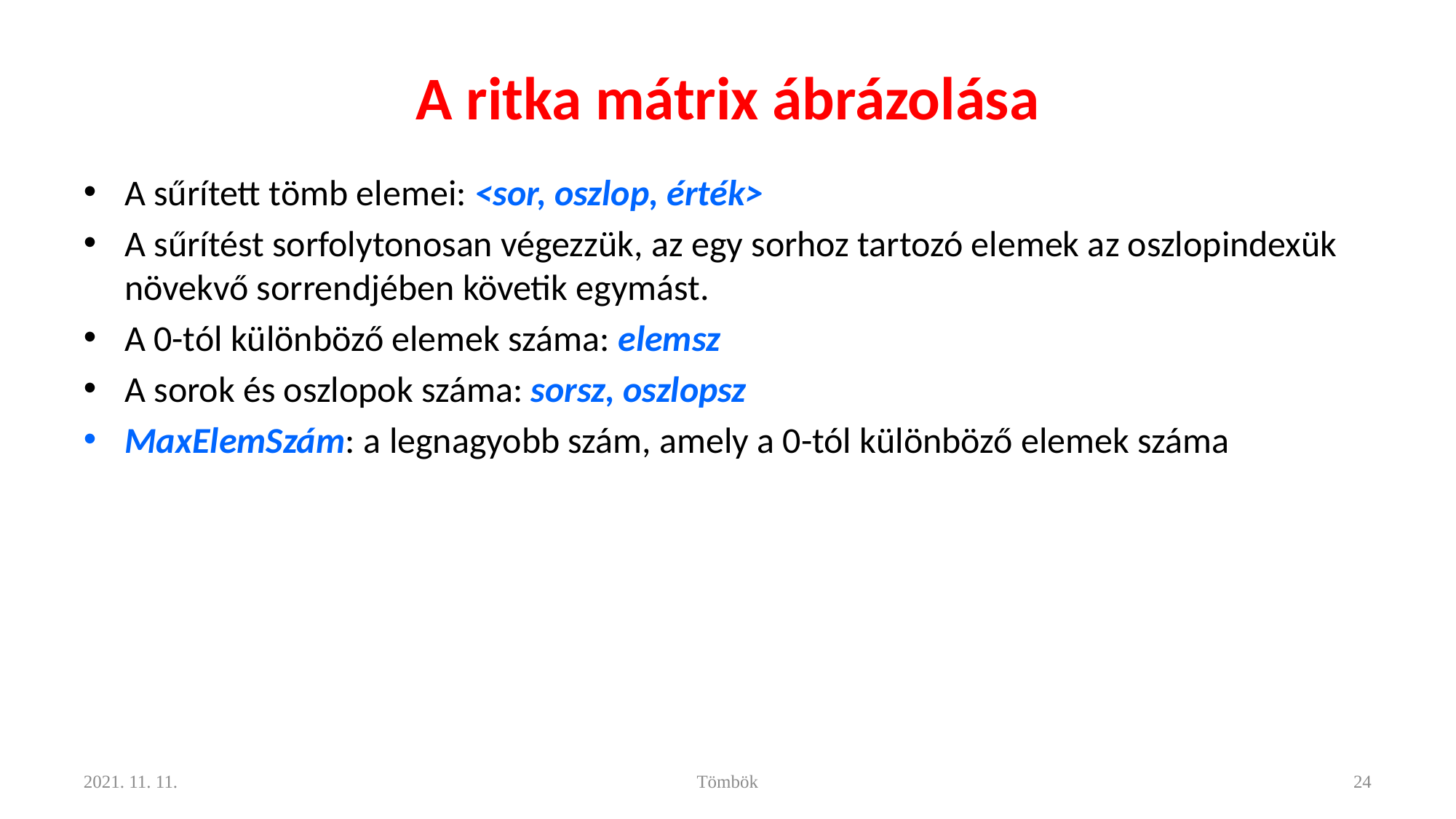

# A ritka mátrix ábrázolása
A sűrített tömb elemei: <sor, oszlop, érték>
A sűrítést sorfolytonosan végezzük, az egy sorhoz tartozó elemek az oszlopindexük növekvő sorrendjében követik egymást.
A 0-tól különböző elemek száma: elemsz
A sorok és oszlopok száma: sorsz, oszlopsz
MaxElemSzám: a legnagyobb szám, amely a 0-tól különböző elemek száma
2021. 11. 11.
Tömbök
24